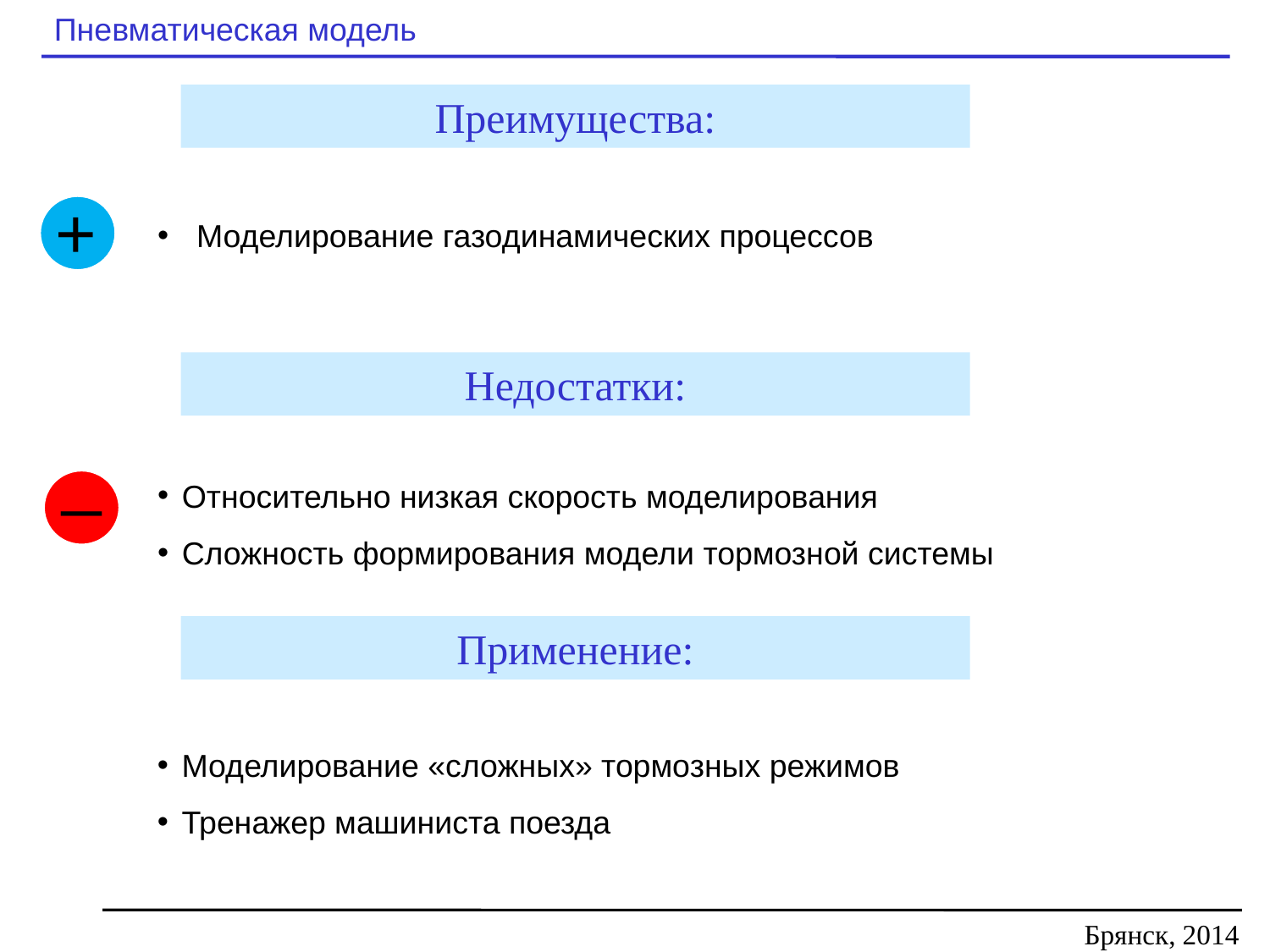

# Пневматическая модель
Преимущества:
 Моделирование газодинамических процессов

+

Недостатки:

Относительно низкая скорость моделирования
Сложность формирования модели тормозной системы
_

Применение:
Моделирование «сложных» тормозных режимов
Тренажер машиниста поезда